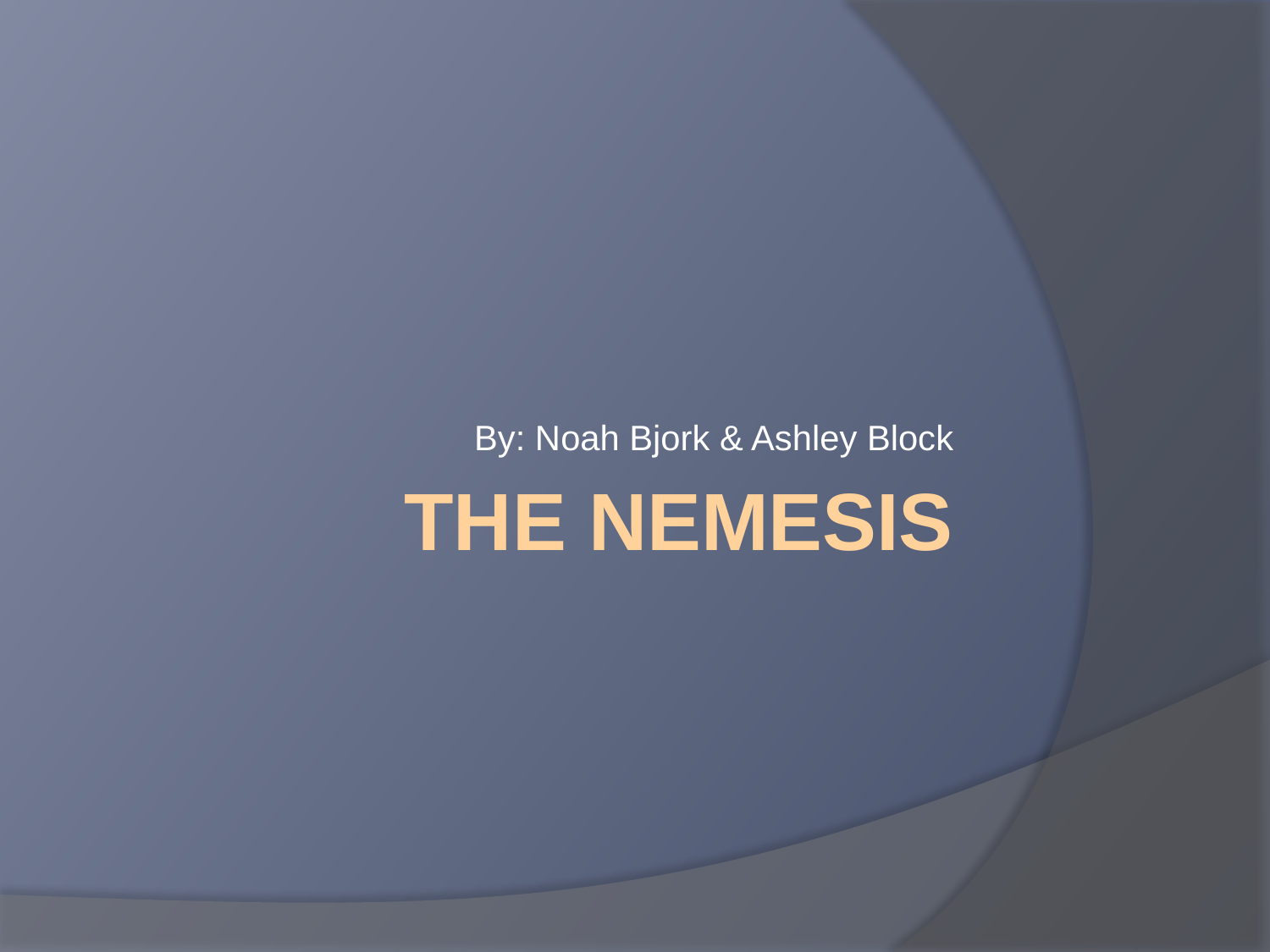

By: Noah Bjork & Ashley Block
# The Nemesis